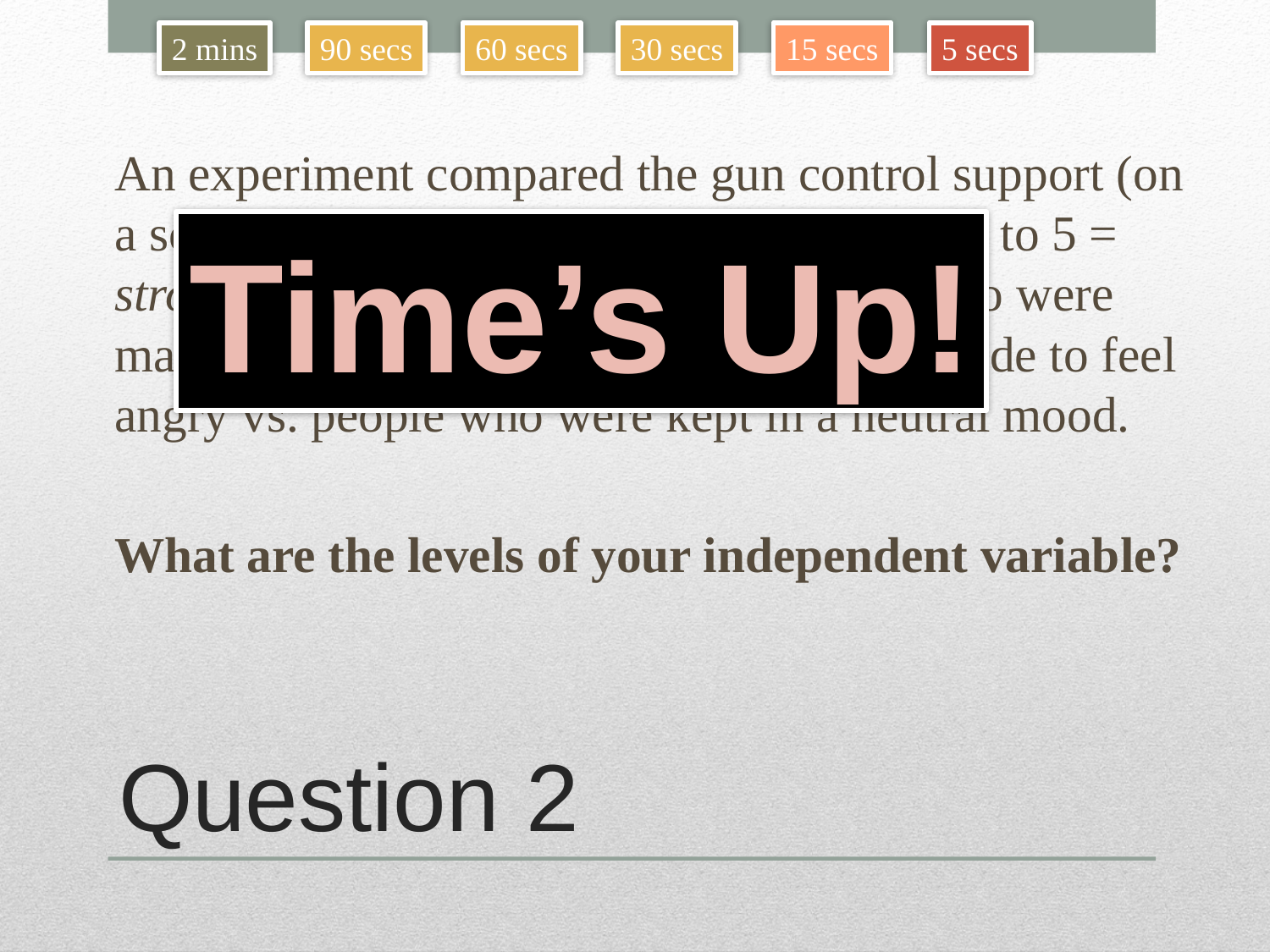

2 mins
90 secs
60 secs
30 secs
15 secs
5 secs
An experiment compared the gun control support (on a scale from 1 = do not support gun control to 5 = strongly support gun control) of people who were made to feel afraid vs. people who were made to feel angry vs. people who were kept in a neutral mood.

What are the levels of your independent variable?

Time’s Up!
# Question 2